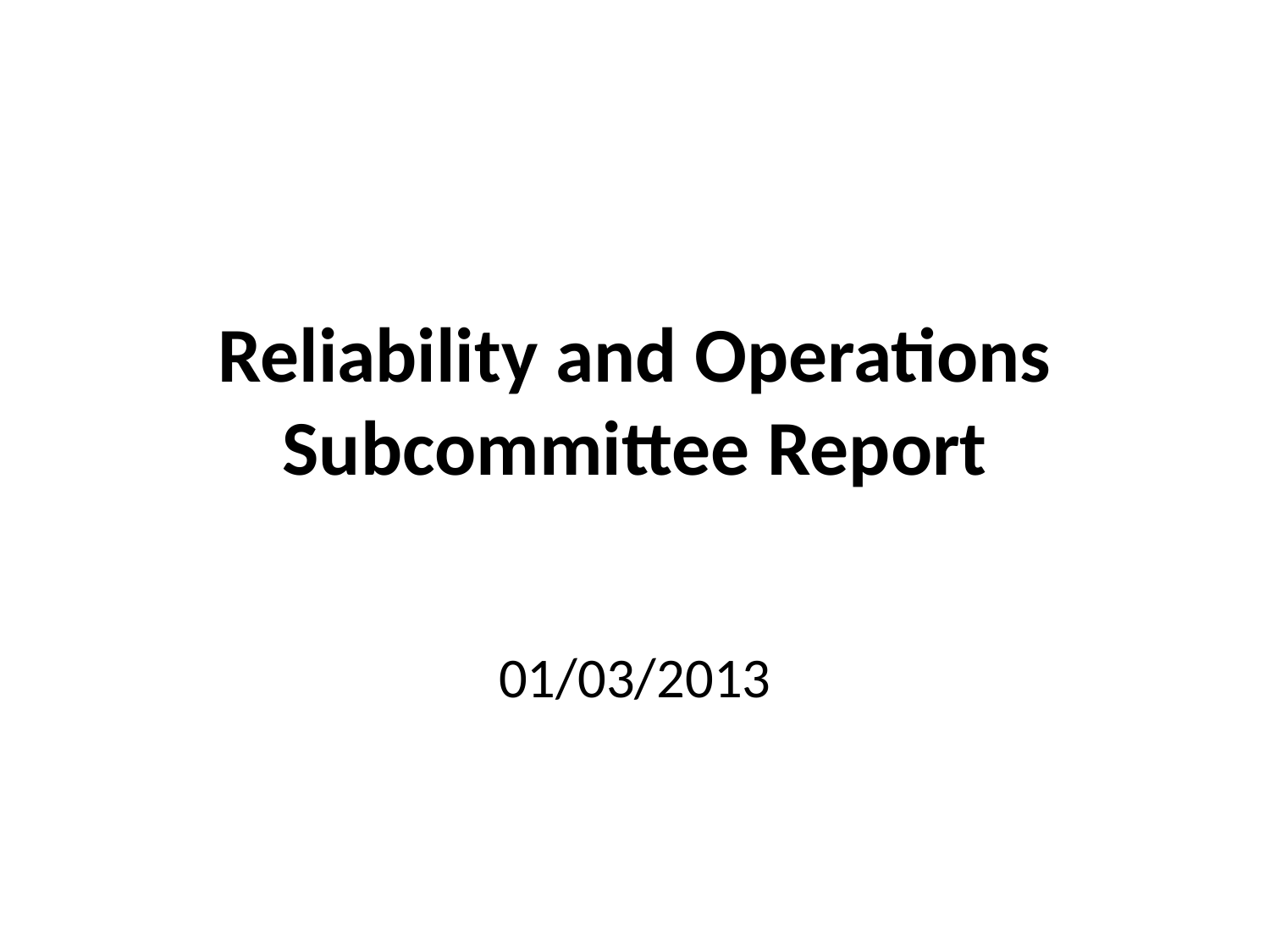

# Reliability and Operations Subcommittee Report
01/03/2013